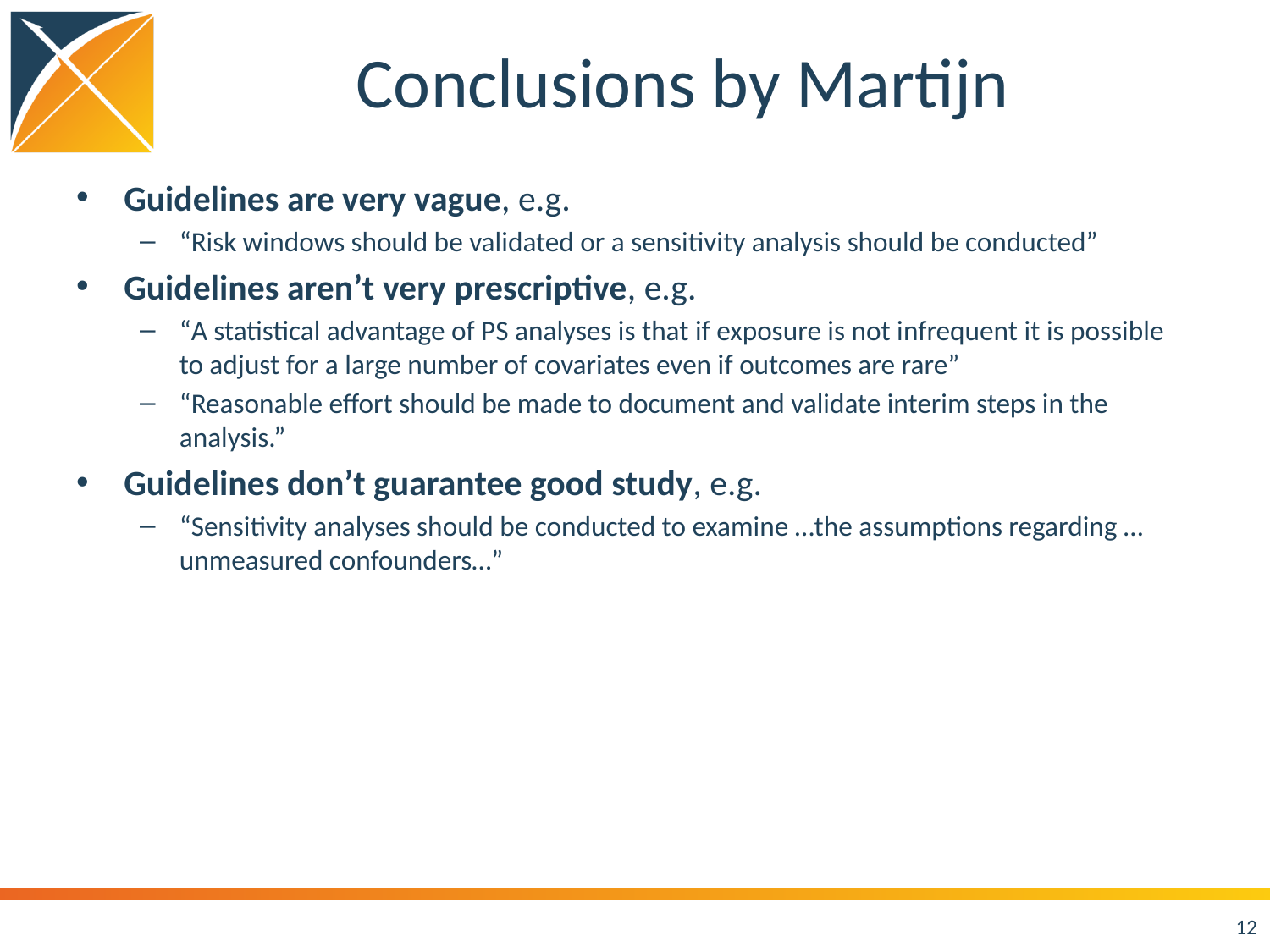

# Conclusions by Martijn
Guidelines are very vague, e.g.
“Risk windows should be validated or a sensitivity analysis should be conducted”
Guidelines aren’t very prescriptive, e.g.
“A statistical advantage of PS analyses is that if exposure is not infrequent it is possible to adjust for a large number of covariates even if outcomes are rare”
“Reasonable effort should be made to document and validate interim steps in the analysis.”
Guidelines don’t guarantee good study, e.g.
“Sensitivity analyses should be conducted to examine …the assumptions regarding … unmeasured confounders…”

12